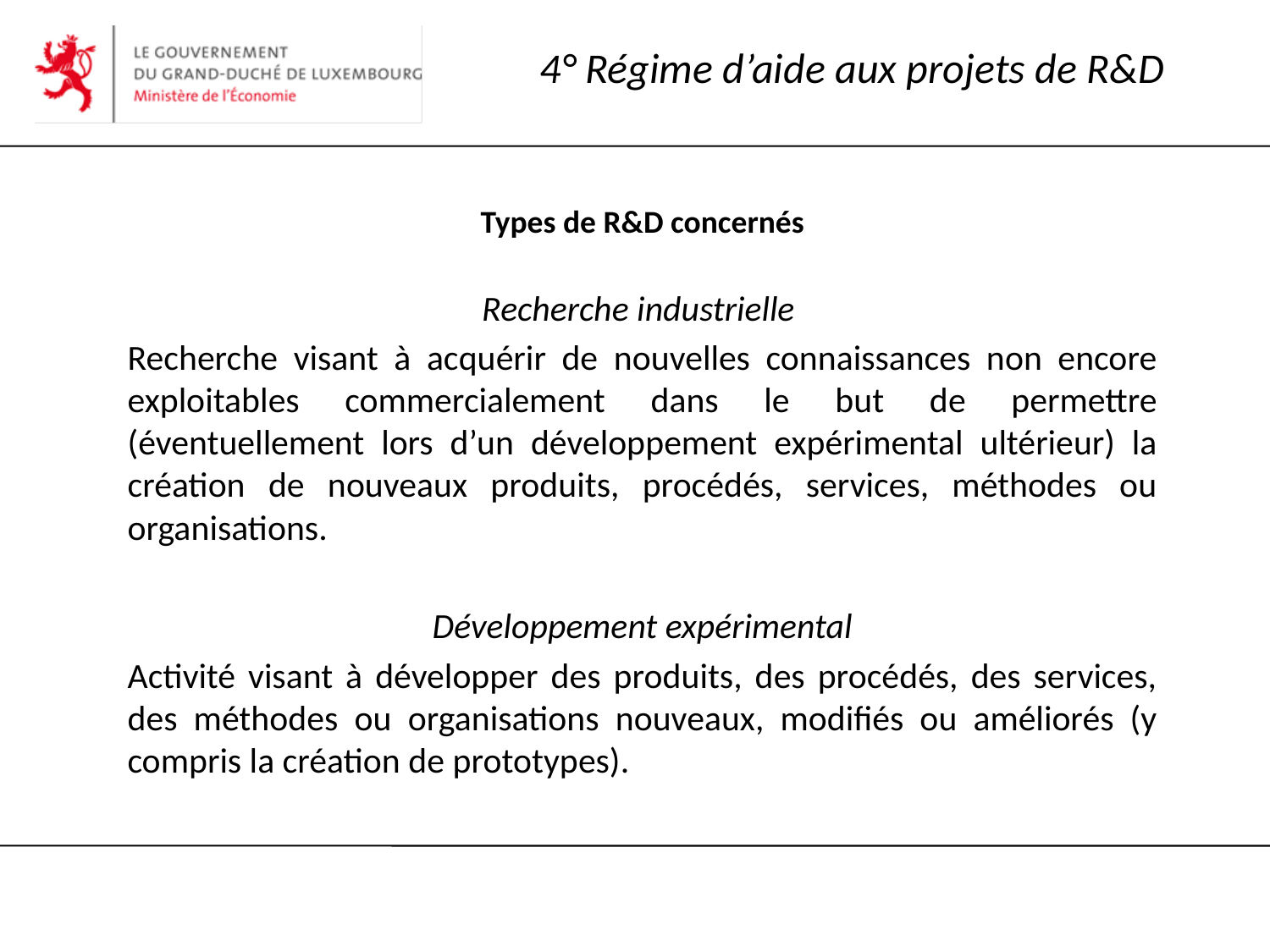

# 4° Régime d’aide aux projets de R&D

Types de R&D concernés

Recherche industrielle
Recherche visant à acquérir de nouvelles connaissances non encore exploitables commercialement dans le but de permettre (éventuellement lors d’un développement expérimental ultérieur) la création de nouveaux produits, procédés, services, méthodes ou organisations.

Développement expérimental
Activité visant à développer des produits, des procédés, des services, des méthodes ou organisations nouveaux, modifiés ou améliorés (y compris la création de prototypes).